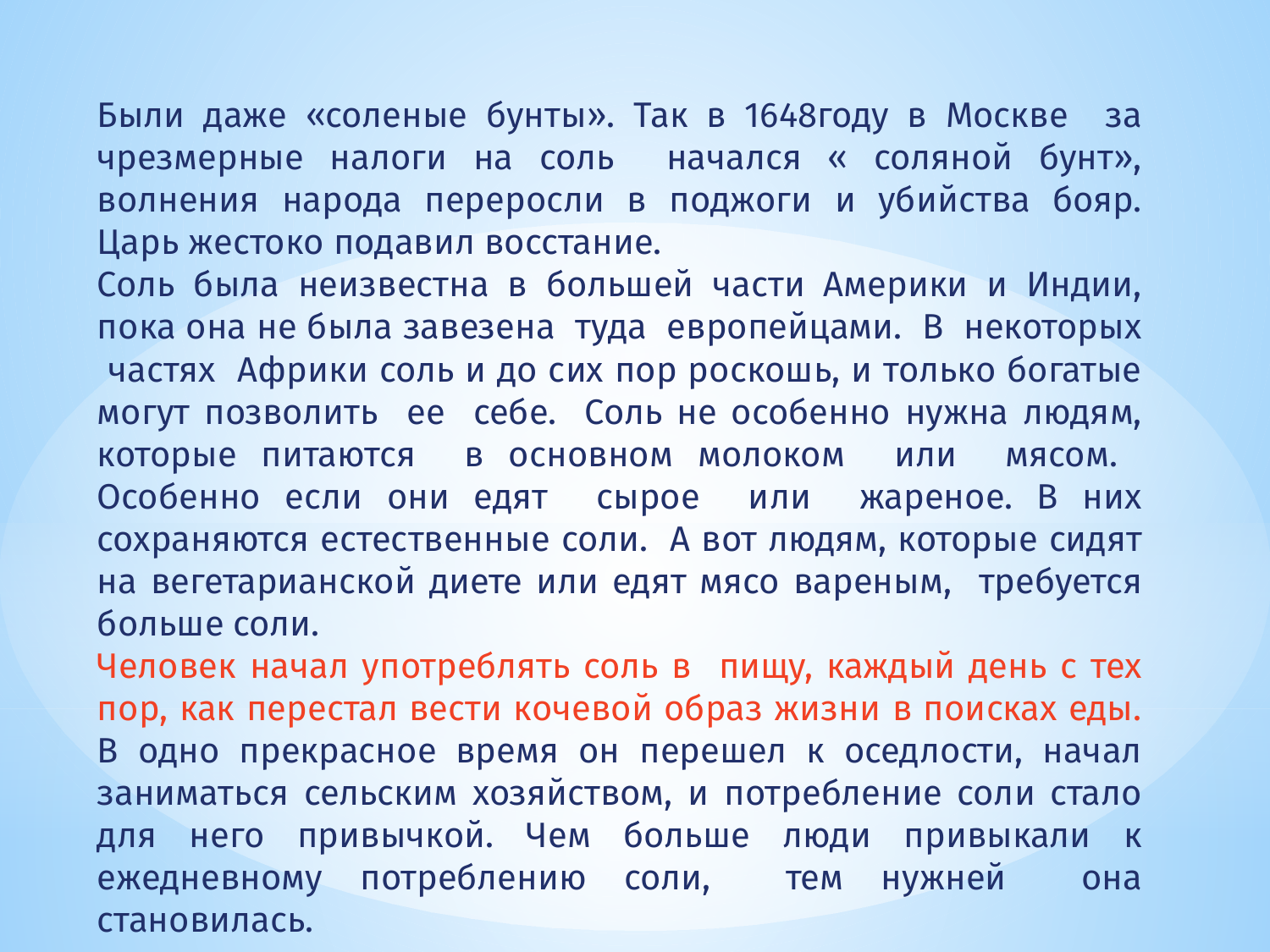

Были даже «соленые бунты». Так в 1648году в Москве  за чрезмерные налоги на соль  начался « соляной бунт», волнения народа переросли в поджоги и убийства бояр. Царь жестоко подавил восстание.
Соль была неизвестна в большей части Америки и Индии, пока она не была завезена  туда  европейцами.  В  некоторых  частях  Африки соль и до сих пор роскошь, и только богатые могут позволить  ее  себе.  Соль не особенно нужна людям, которые питаются  в основном молоком  или  мясом.  Особенно если они едят  сырое  или  жареное. В них сохраняются естественные соли.  А вот людям, которые сидят на вегетарианской диете или едят мясо вареным,  требуется больше соли.
Человек начал употреблять соль в  пищу, каждый день с тех пор, как перестал вести кочевой образ жизни в поисках еды. В одно прекрасное время он перешел к оседлости, начал заниматься сельским хозяйством, и потребление соли стало для него привычкой. Чем больше люди привыкали к ежедневному потреблению соли,  тем нужней  она становилась.